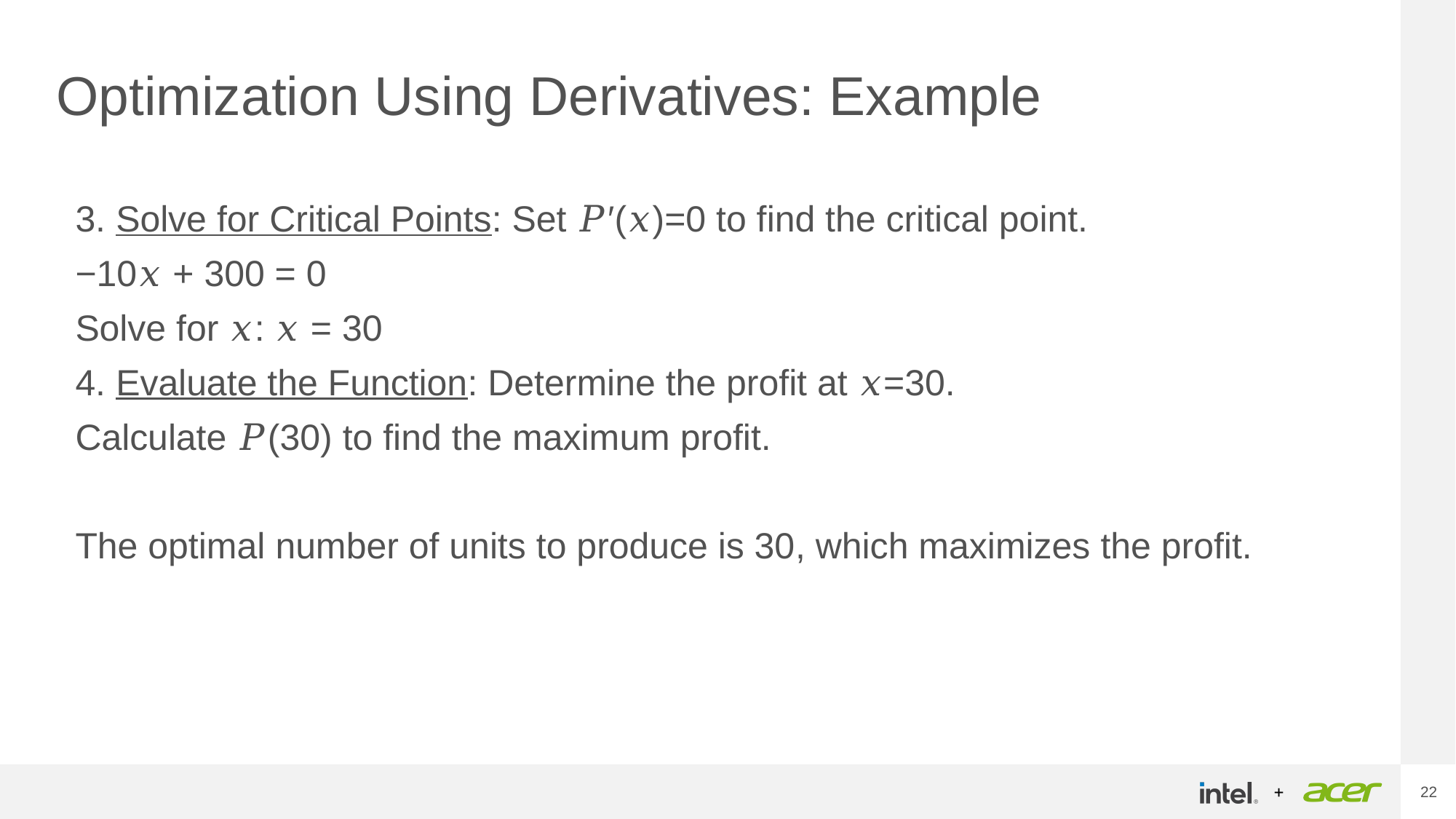

# Optimization Using Derivatives: Example
3. Solve for Critical Points: Set 𝑃′(𝑥)=0 to find the critical point.
−10𝑥 + 300 = 0
Solve for 𝑥: 𝑥 = 30
4. Evaluate the Function: Determine the profit at 𝑥=30.
Calculate 𝑃(30) to find the maximum profit.

The optimal number of units to produce is 30, which maximizes the profit.